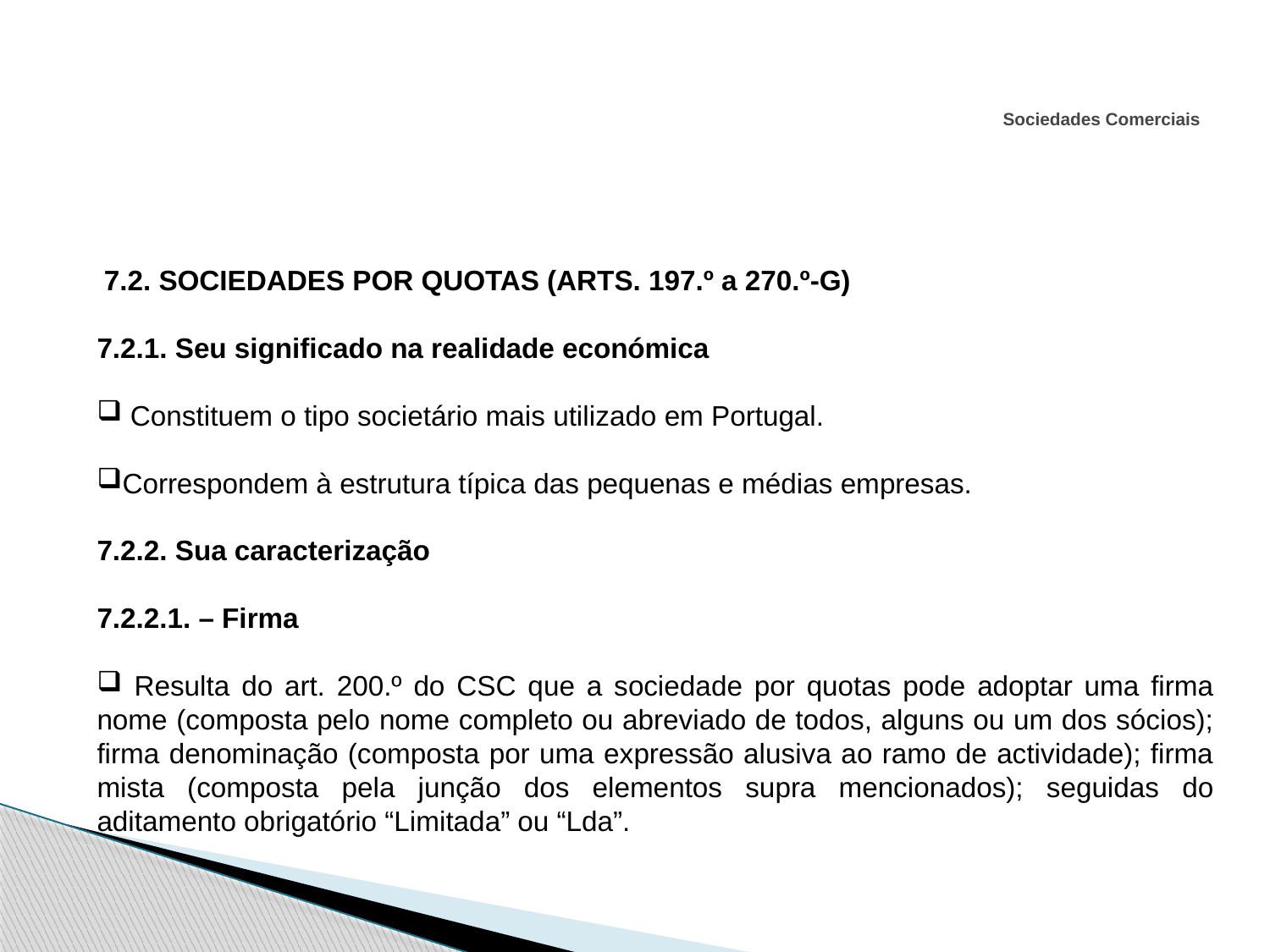

# Sociedades Comerciais

 7.2. SOCIEDADES POR QUOTAS (ARTS. 197.º a 270.º-G)

7.2.1. Seu significado na realidade económica

 Constituem o tipo societário mais utilizado em Portugal.

Correspondem à estrutura típica das pequenas e médias empresas.

7.2.2. Sua caracterização

7.2.2.1. – Firma

 Resulta do art. 200.º do CSC que a sociedade por quotas pode adoptar uma firma nome (composta pelo nome completo ou abreviado de todos, alguns ou um dos sócios); firma denominação (composta por uma expressão alusiva ao ramo de actividade); firma mista (composta pela junção dos elementos supra mencionados); seguidas do aditamento obrigatório “Limitada” ou “Lda”.